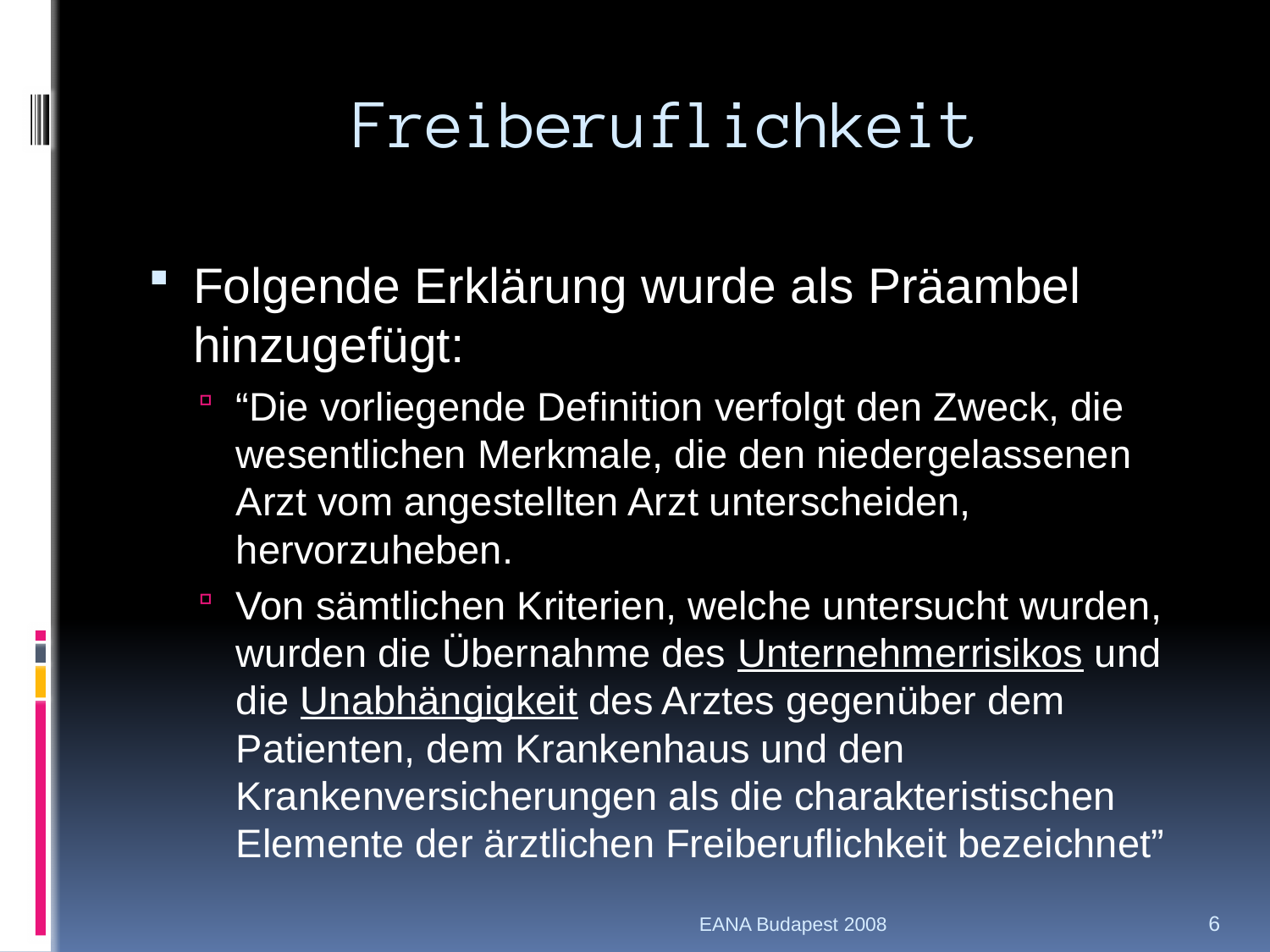

# Freiberuflichkeit
Folgende Erklärung wurde als Präambel hinzugefügt:
“Die vorliegende Definition verfolgt den Zweck, die wesentlichen Merkmale, die den niedergelassenen Arzt vom angestellten Arzt unterscheiden, hervorzuheben.
Von sämtlichen Kriterien, welche untersucht wurden, wurden die Übernahme des Unternehmerrisikos und die Unabhängigkeit des Arztes gegenüber dem Patienten, dem Krankenhaus und den Krankenversicherungen als die charakteristischen Elemente der ärztlichen Freiberuflichkeit bezeichnet”
EANA Budapest 2008
6